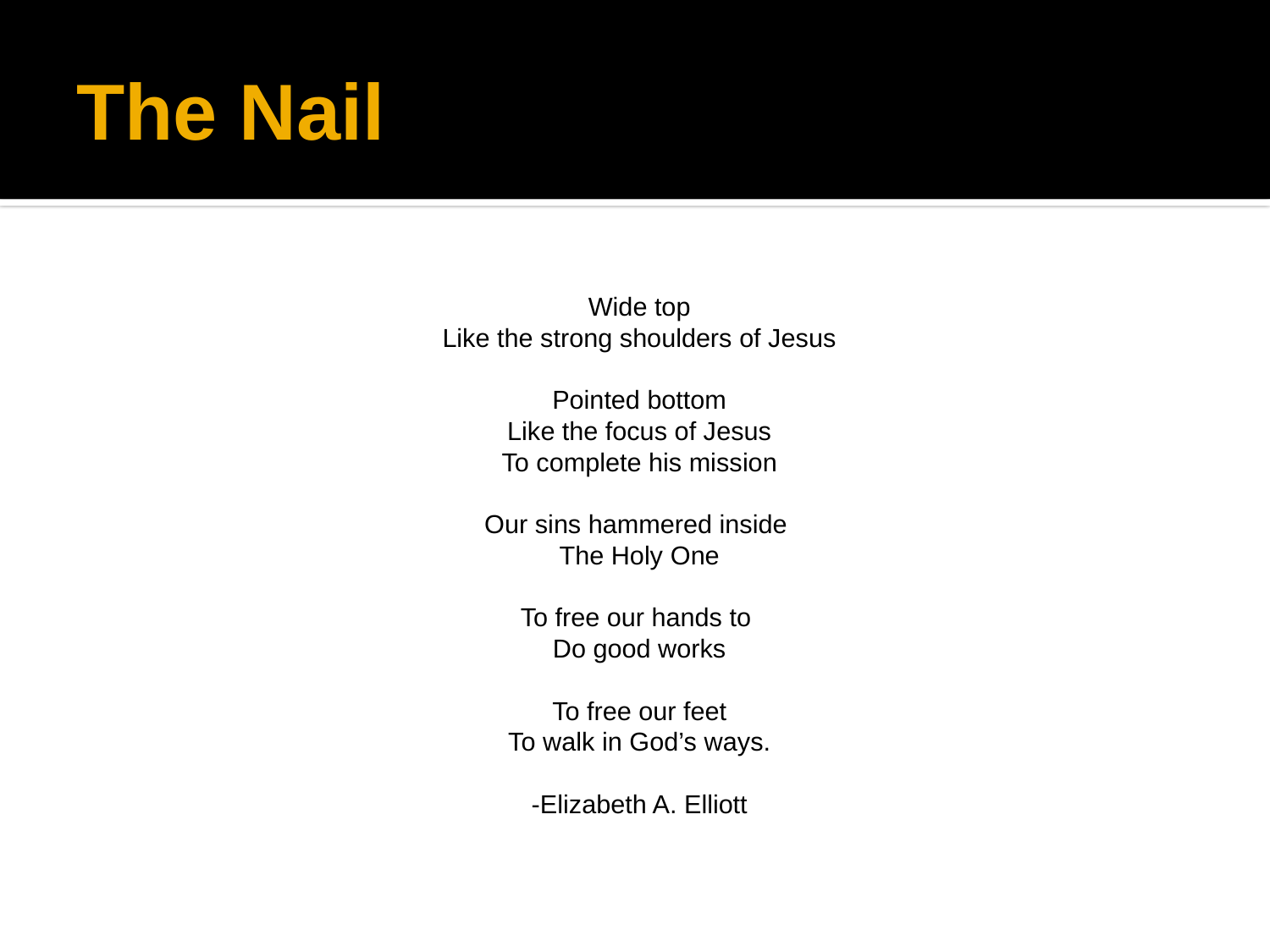

# The Nail

Wide top
Like the strong shoulders of Jesus

Pointed bottom
Like the focus of Jesus
To complete his mission

Our sins hammered inside
The Holy One

To free our hands to
Do good works

To free our feet
To walk in God’s ways.

-Elizabeth A. Elliott